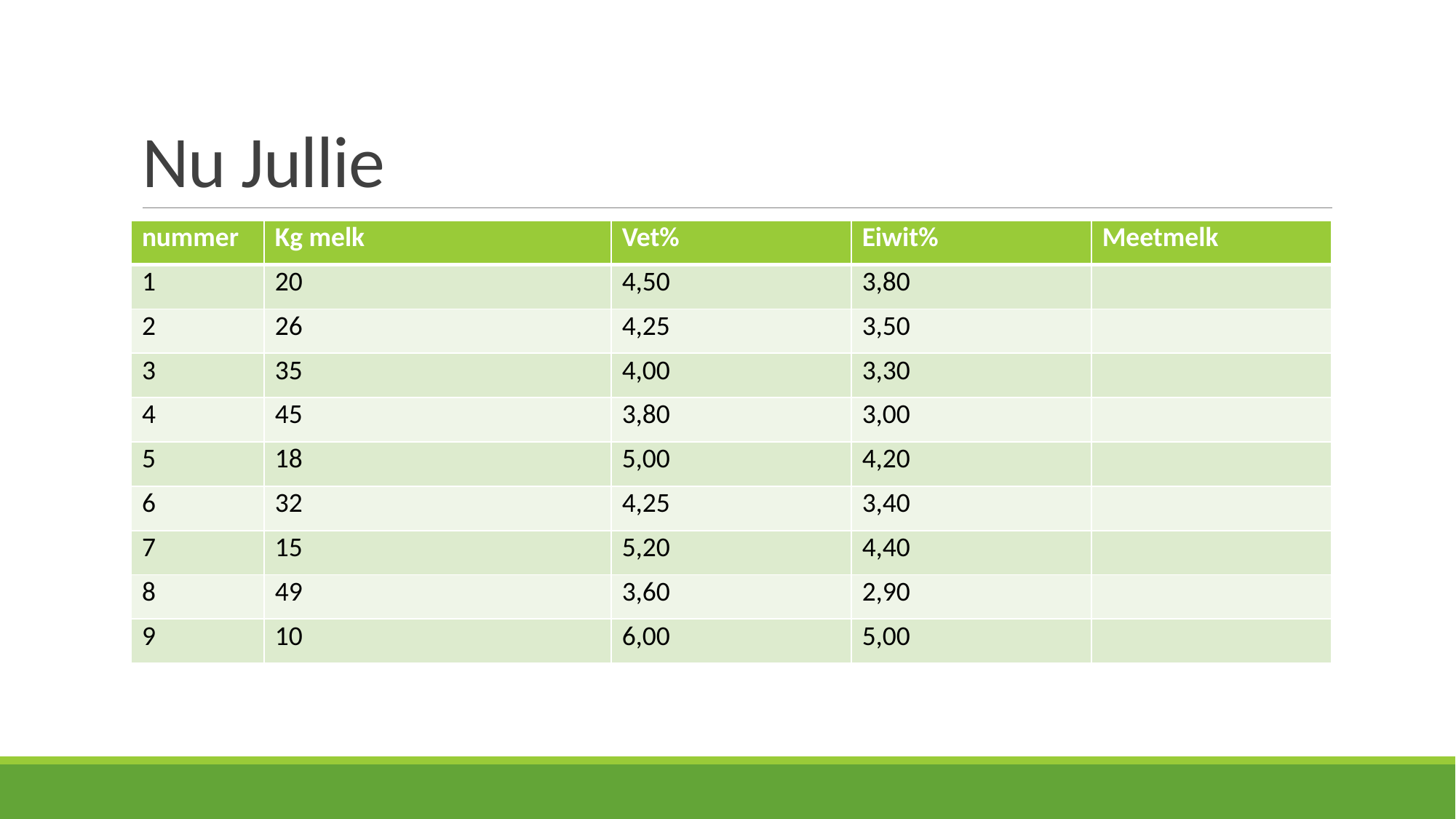

# Nu Jullie
| nummer | Kg melk | Vet% | Eiwit% | Meetmelk |
| --- | --- | --- | --- | --- |
| 1 | 20 | 4,50 | 3,80 |  |
| 2 | 26 | 4,25 | 3,50 |  |
| 3 | 35 | 4,00 | 3,30 |  |
| 4 | 45 | 3,80 | 3,00 |  |
| 5 | 18 | 5,00 | 4,20 |  |
| 6 | 32 | 4,25 | 3,40 |  |
| 7 | 15 | 5,20 | 4,40 |  |
| 8 | 49 | 3,60 | 2,90 |  |
| 9 | 10 | 6,00 | 5,00 |  |